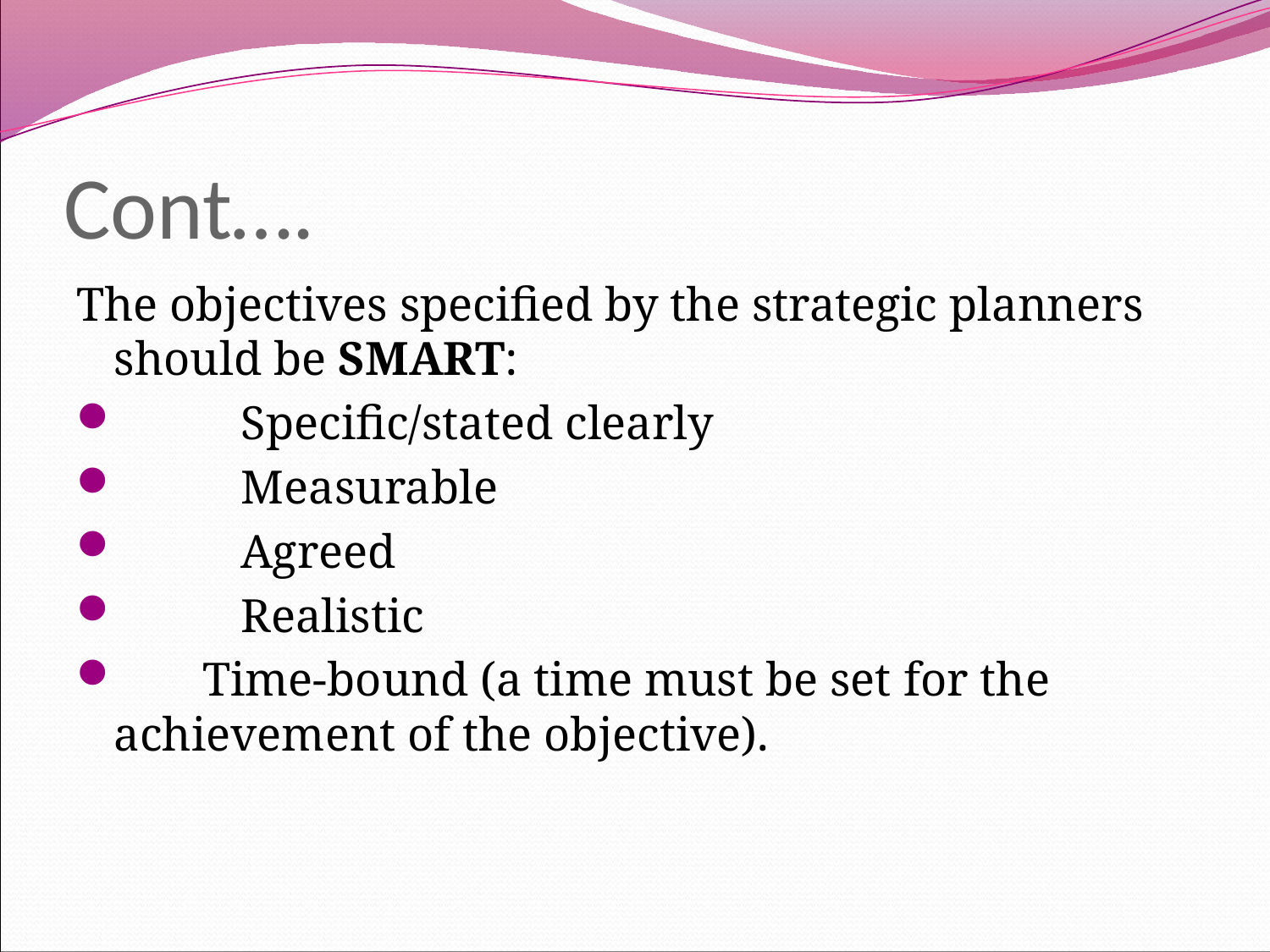

# Cont….
The objectives specified by the strategic planners should be SMART:
	Specific/stated clearly
	Measurable
	Agreed
	Realistic
       Time-bound (a time must be set for the achievement of the objective).